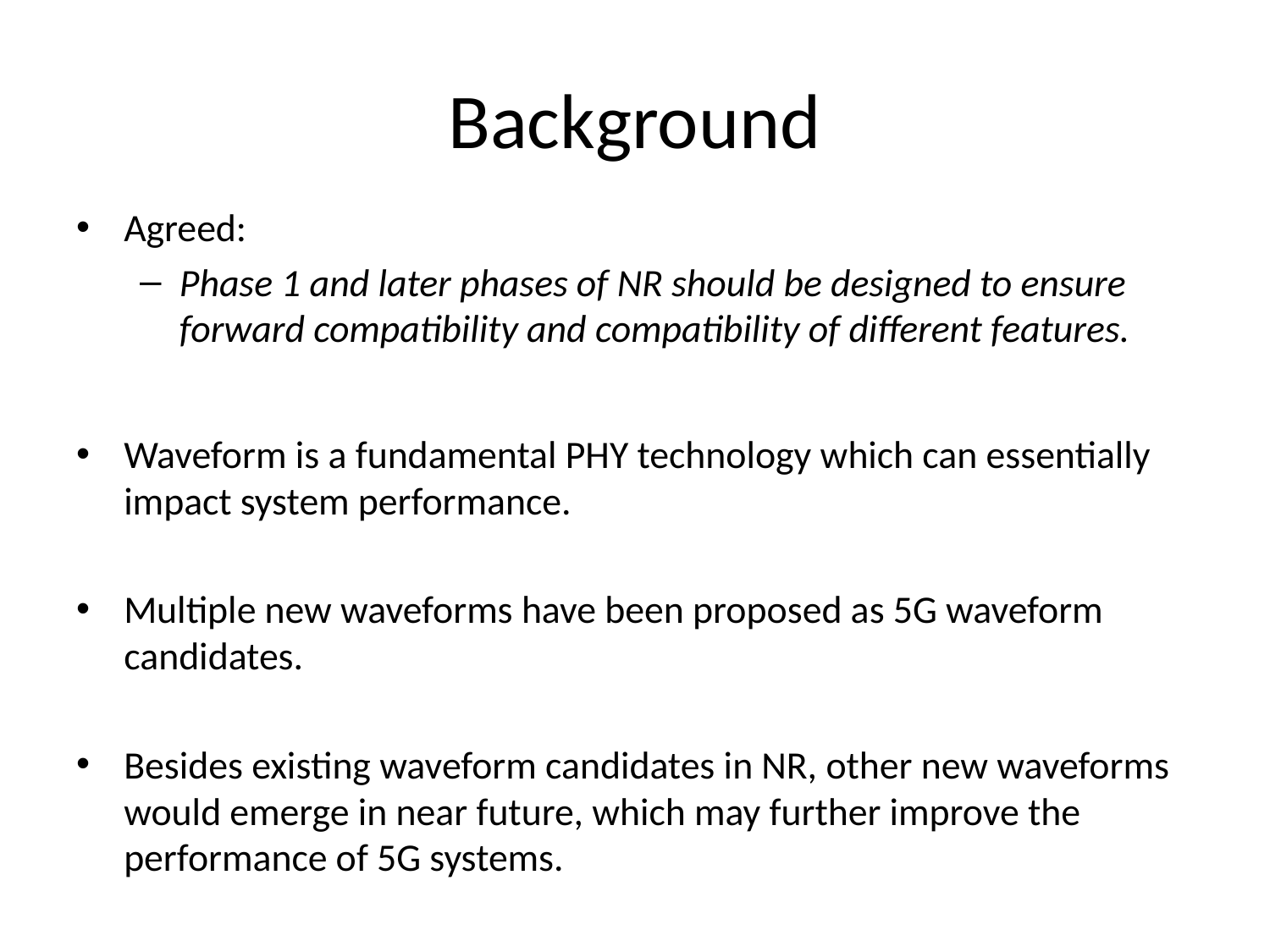

# Background
Agreed:
Phase 1 and later phases of NR should be designed to ensure forward compatibility and compatibility of different features.

Waveform is a fundamental PHY technology which can essentially impact system performance.

Multiple new waveforms have been proposed as 5G waveform candidates.

Besides existing waveform candidates in NR, other new waveforms would emerge in near future, which may further improve the performance of 5G systems.